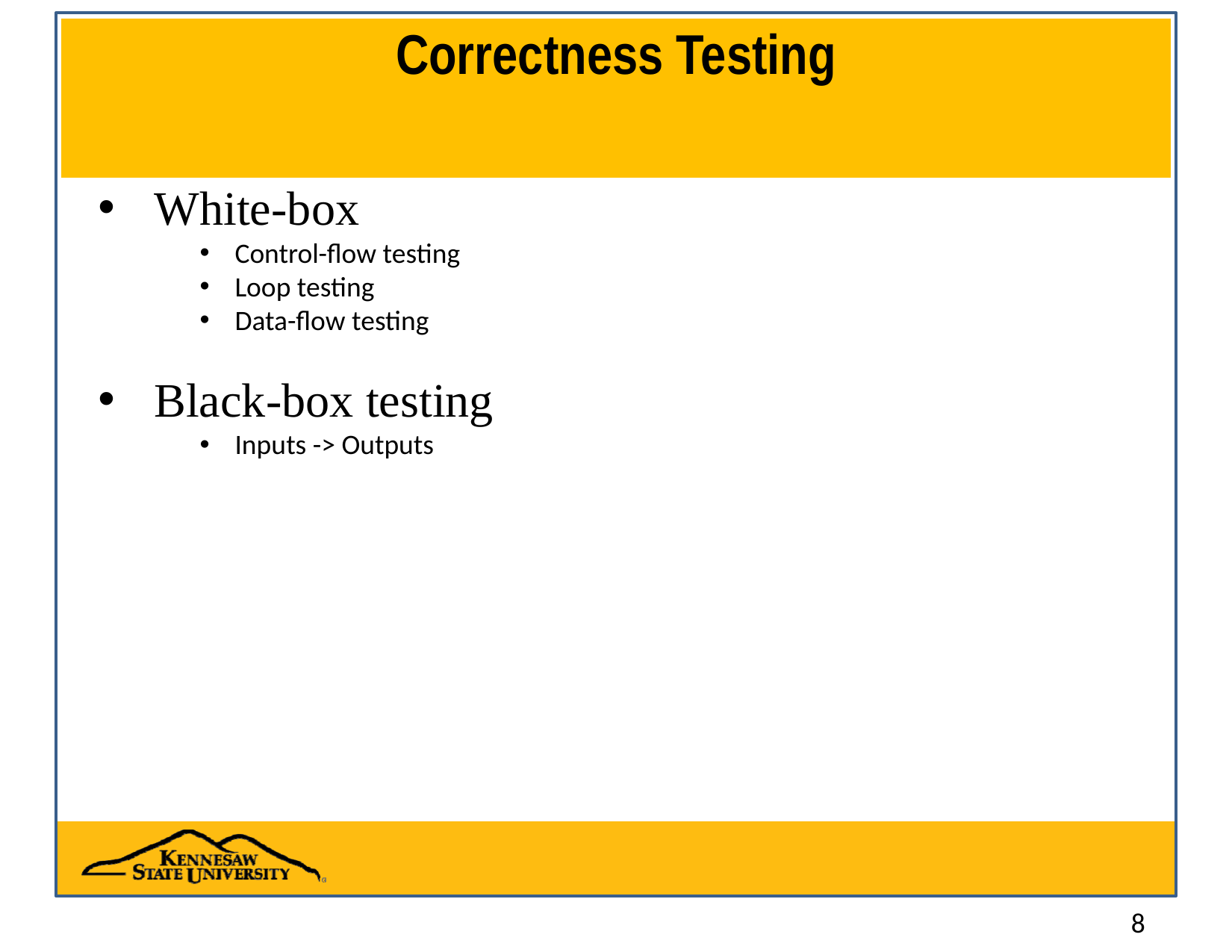

# Correctness Testing
White-box
Control-flow testing
Loop testing
Data-flow testing

Black-box testing
Inputs -> Outputs